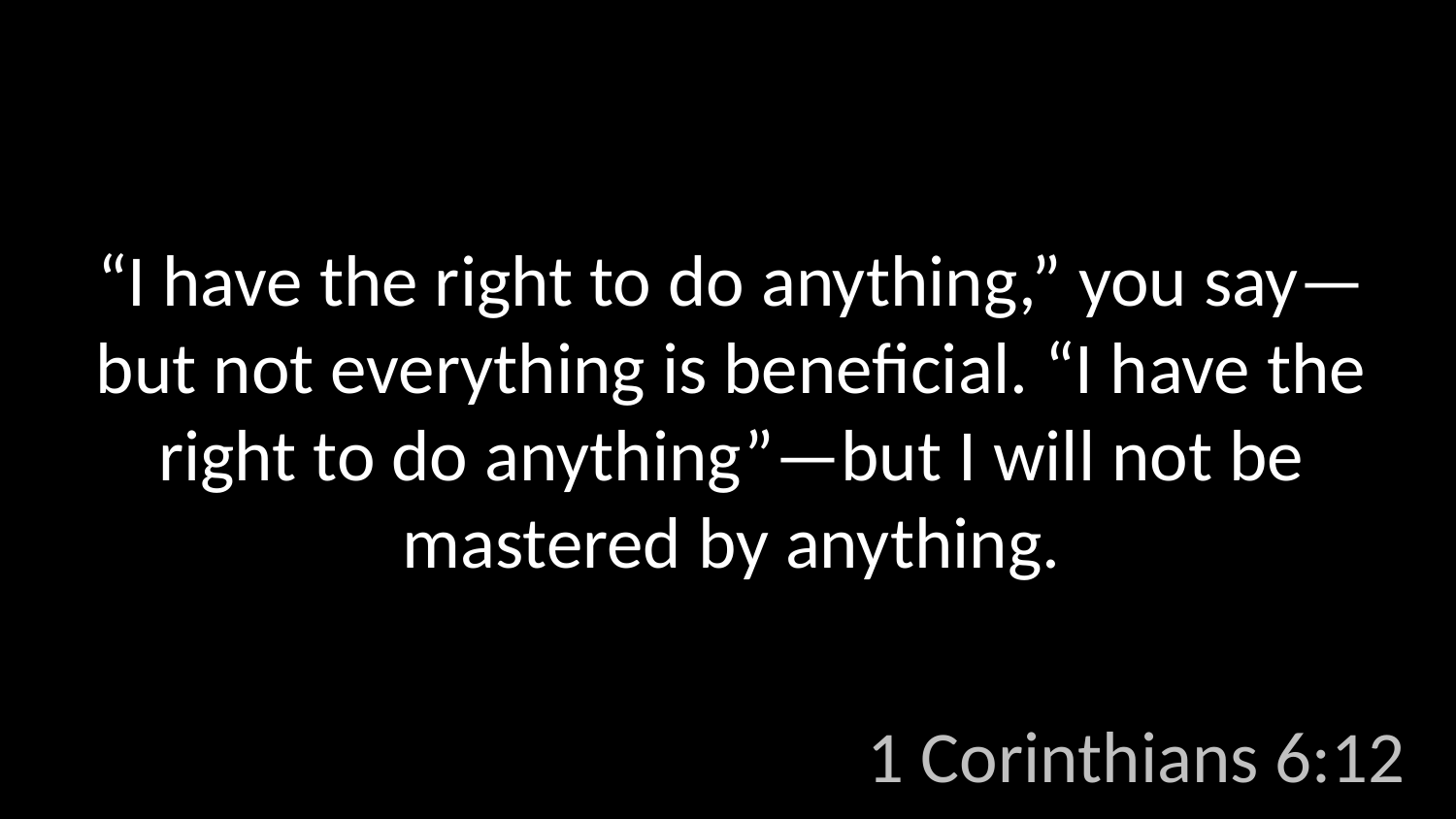

“I have the right to do anything,” you say—but not everything is beneficial. “I have the right to do anything”—but I will not be mastered by anything.
1 Corinthians 6:12